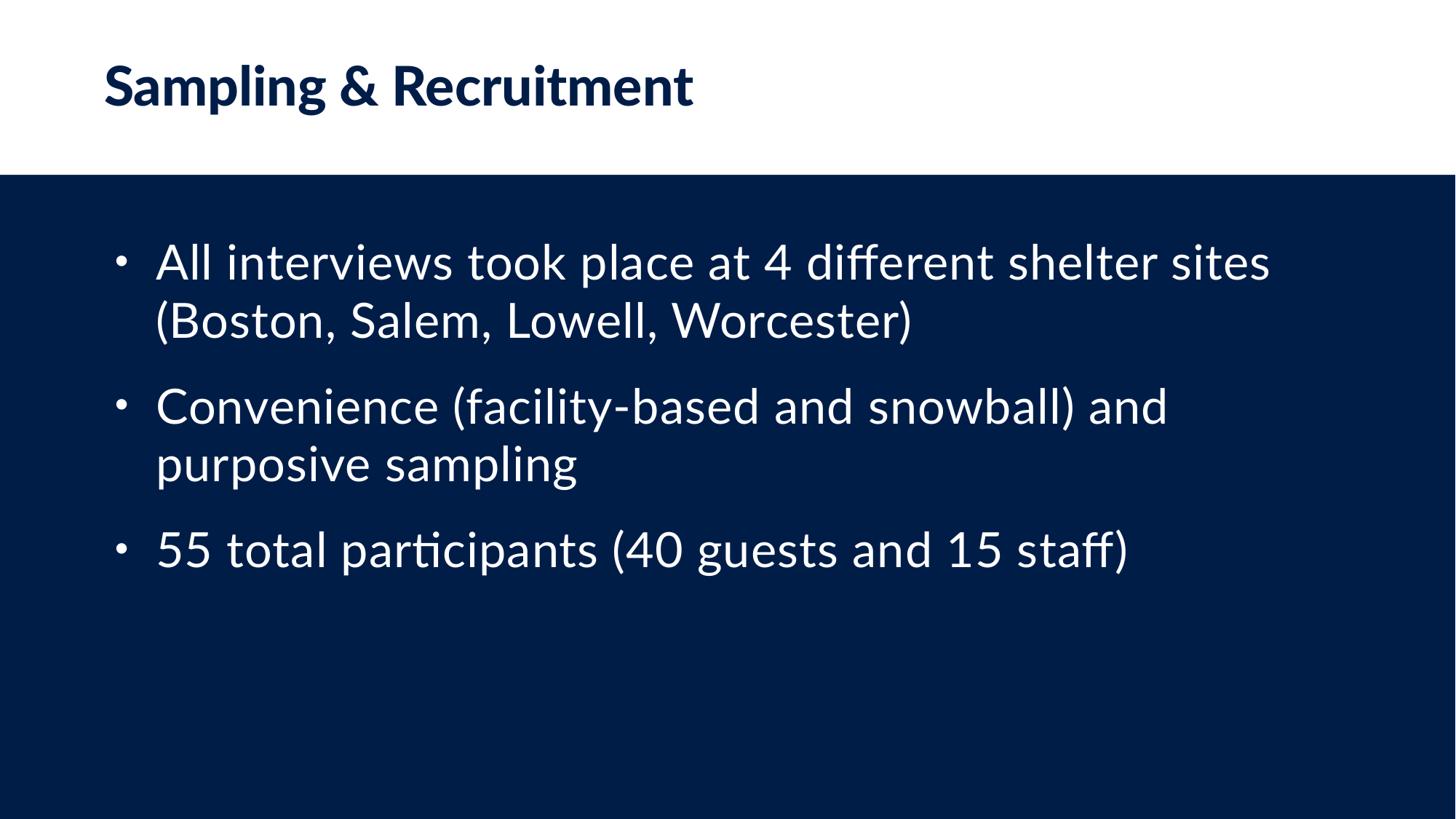

Sampling & Recruitment
All interviews took place at 4 different shelter sites (Boston, Salem, Lowell, Worcester)
Convenience (facility-based and snowball) and purposive sampling
55 total participants (40 guests and 15 staff)